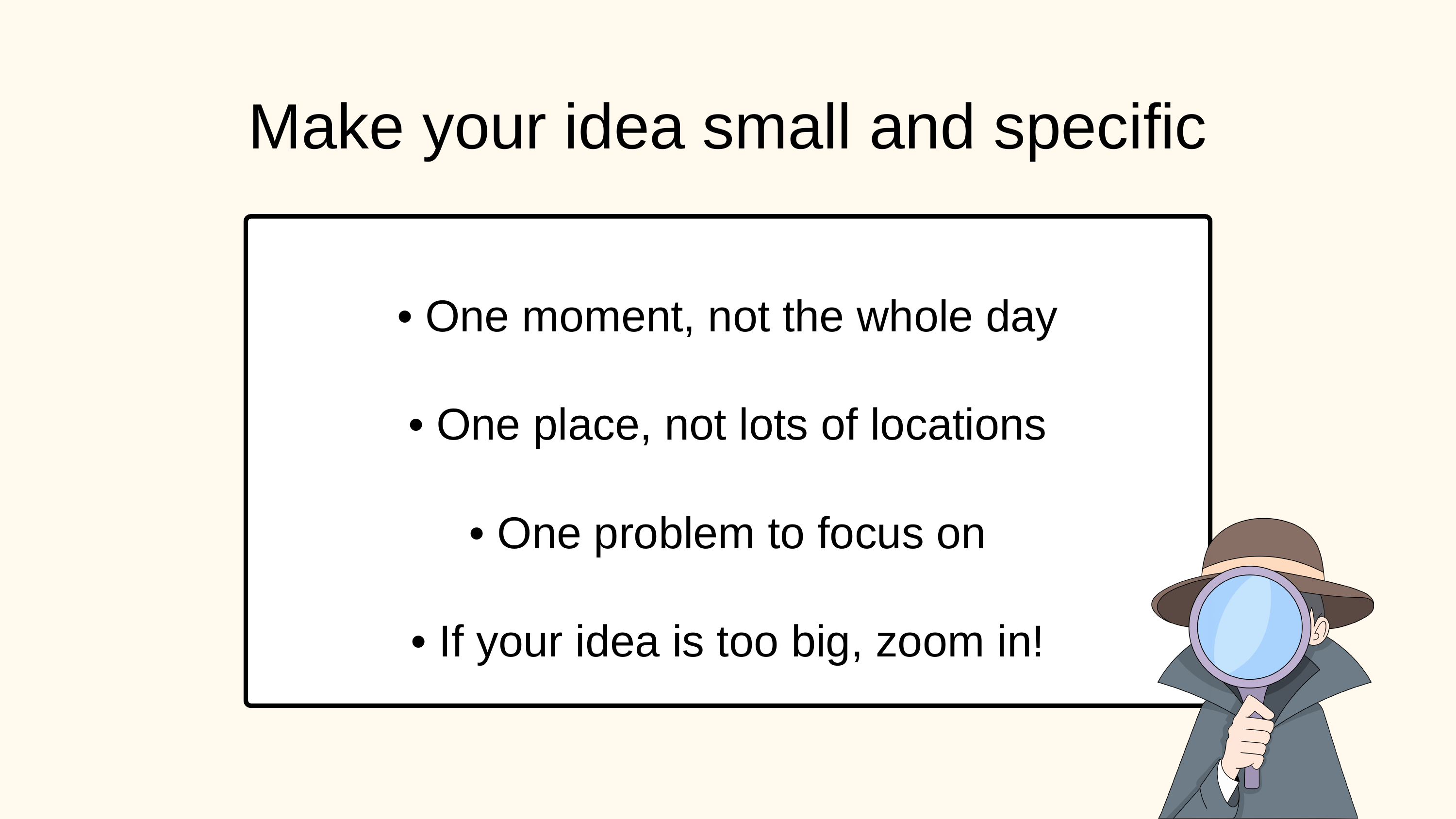

Make your idea small and specific

• One moment, not the whole day
• One place, not lots of locations
• One problem to focus on
• If your idea is too big, zoom in!